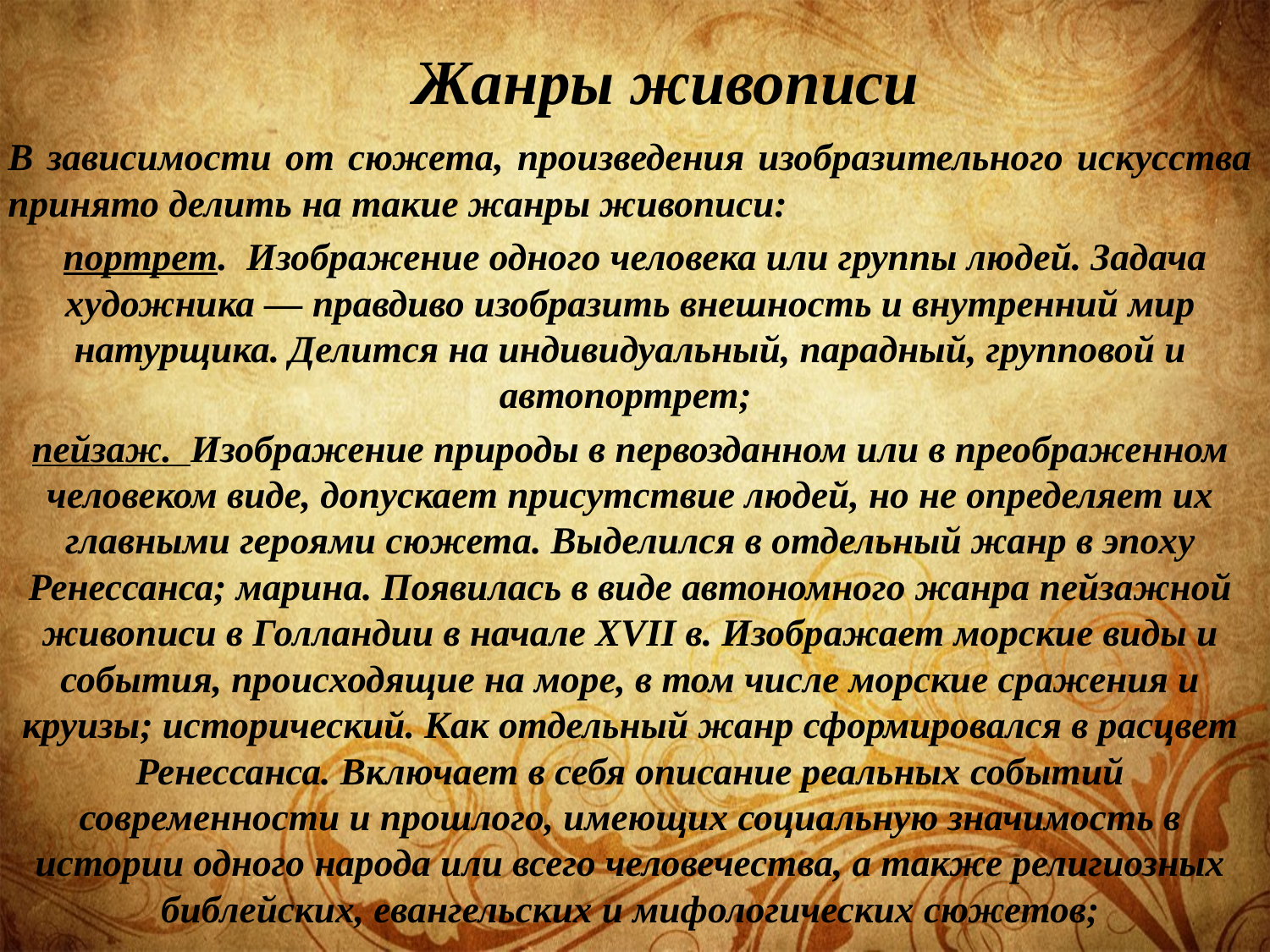

# Жанры живописи
В зависимости от сюжета, произведения изобразительного искусства принято делить на такие жанры живописи:
 портрет.  Изображение одного человека или группы людей. Задача художника — правдиво изобразить внешность и внутренний мир натурщика. Делится на индивидуальный, парадный, групповой и автопортрет;
пейзаж.  Изображение природы в первозданном или в преображенном человеком виде, допускает присутствие людей, но не определяет их главными героями сюжета. Выделился в отдельный жанр в эпоху Ренессанса; марина. Появилась в виде автономного жанра пейзажной живописи в Голландии в начале XVII в. Изображает морские виды и события, происходящие на море, в том числе морские сражения и круизы; исторический. Как отдельный жанр сформировался в расцвет Ренессанса. Включает в себя описание реальных событий современности и прошлого, имеющих социальную значимость в истории одного народа или всего человечества, а также религиозных библейских, евангельских и мифологических сюжетов;